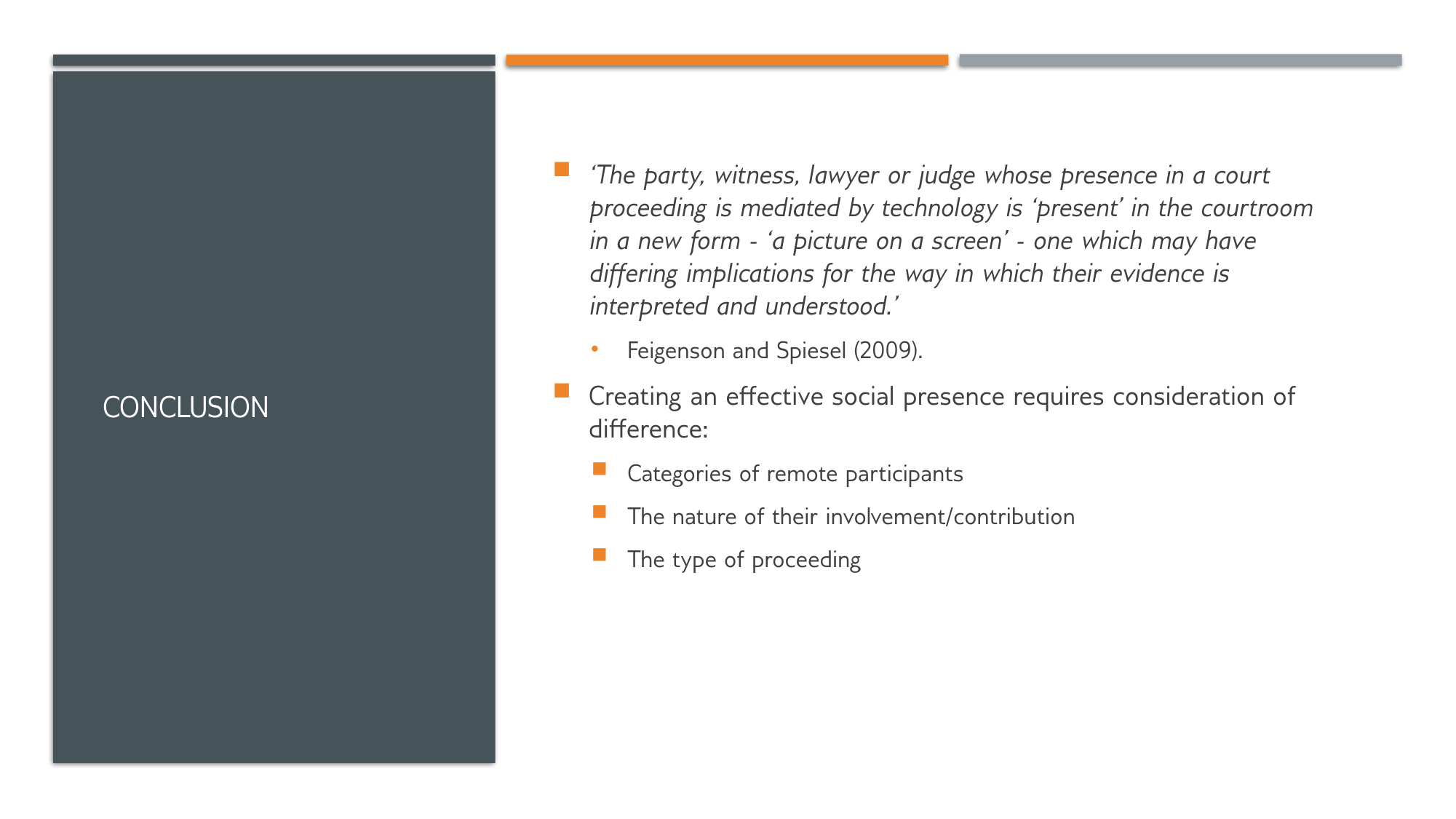

# CONCLUSION
‘The party, witness, lawyer or judge whose presence in a court proceeding is mediated by technology is ‘present’ in the courtroom in a new form - ‘a picture on a screen’ - one which may have differing implications for the way in which their evidence is interpreted and understood.’
Feigenson and Spiesel (2009).
Creating an effective social presence requires consideration of difference:
Categories of remote participants
The nature of their involvement/contribution
The type of proceeding